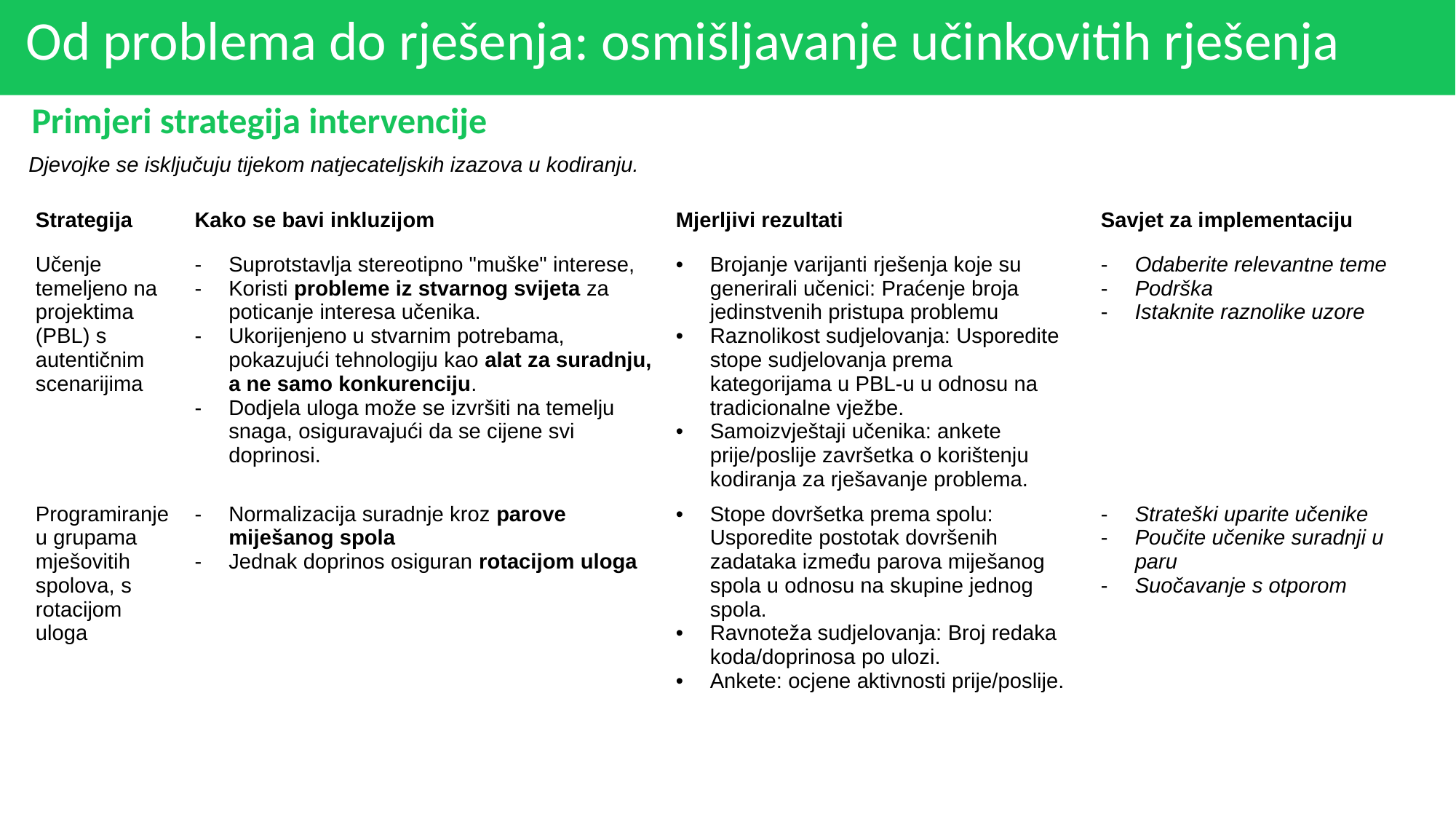

# Od problema do rješenja: osmišljavanje učinkovitih rješenja
Primjeri strategija intervencije
Djevojke se isključuju tijekom natjecateljskih izazova u kodiranju.

| Strategija | Kako se bavi inkluzijom | Mjerljivi rezultati | Savjet za implementaciju |
| --- | --- | --- | --- |
| Učenje temeljeno na projektima (PBL) s autentičnim scenarijima | Suprotstavlja stereotipno "muške" interese, Koristi probleme iz stvarnog svijeta za poticanje interesa učenika. Ukorijenjeno u stvarnim potrebama, pokazujući tehnologiju kao alat za suradnju, a ne samo konkurenciju. Dodjela uloga može se izvršiti na temelju snaga, osiguravajući da se cijene svi doprinosi. | Brojanje varijanti rješenja koje su generirali učenici: Praćenje broja jedinstvenih pristupa problemu Raznolikost sudjelovanja: Usporedite stope sudjelovanja prema kategorijama u PBL-u u odnosu na tradicionalne vježbe. Samoizvještaji učenika: ankete prije/poslije završetka o korištenju kodiranja za rješavanje problema. | Odaberite relevantne teme Podrška Istaknite raznolike uzore |
| Programiranje u grupama mješovitih spolova, s rotacijom uloga | Normalizacija suradnje kroz parove miješanog spola Jednak doprinos osiguran rotacijom uloga | Stope dovršetka prema spolu: Usporedite postotak dovršenih zadataka između parova miješanog spola u odnosu na skupine jednog spola. Ravnoteža sudjelovanja: Broj redaka koda/doprinosa po ulozi. Ankete: ocjene aktivnosti prije/poslije. | Strateški uparite učenike Poučite učenike suradnji u paru Suočavanje s otporom |